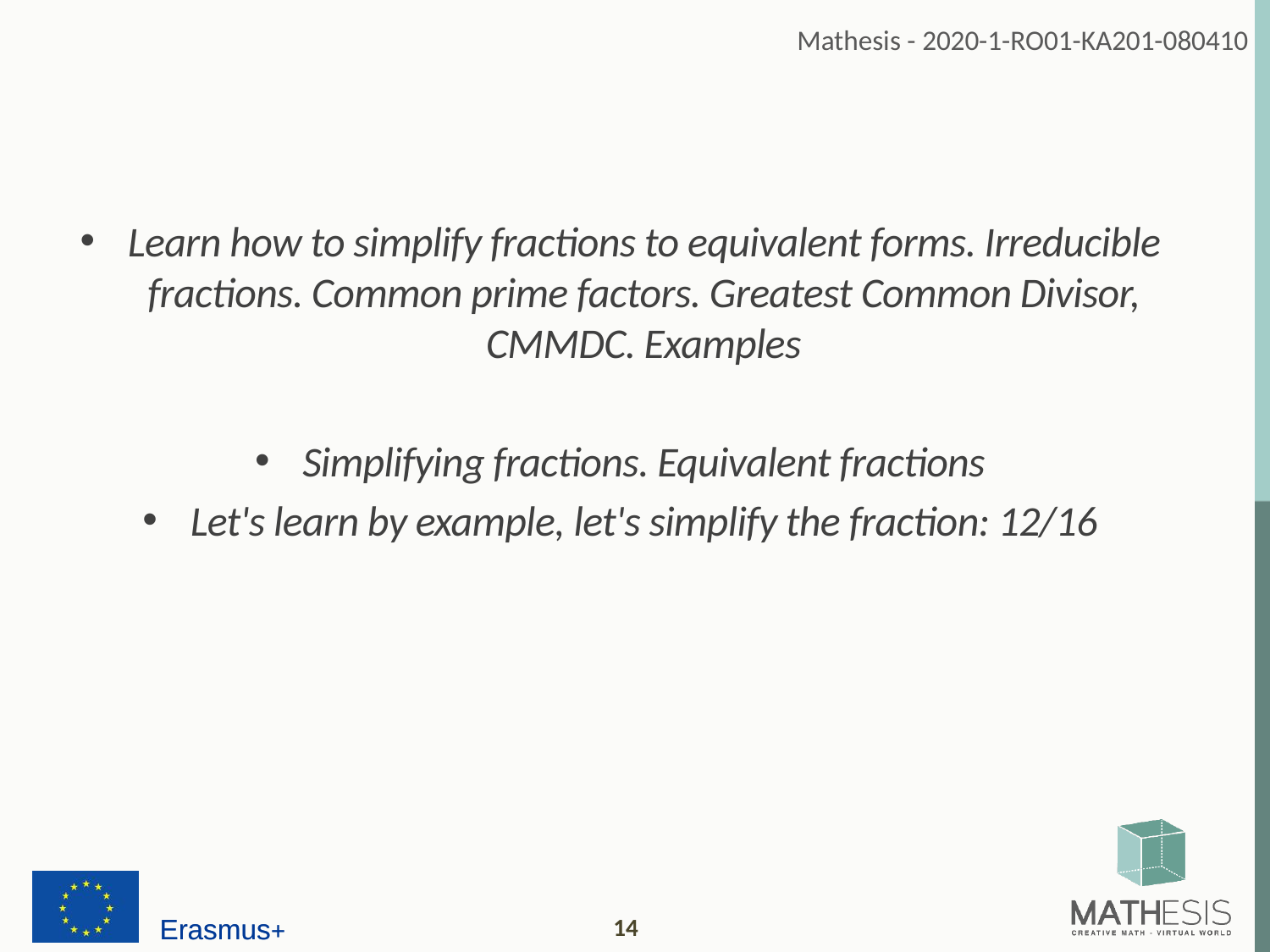

Learn how to simplify fractions to equivalent forms. Irreducible fractions. Common prime factors. Greatest Common Divisor, CMMDC. Examples

Simplifying fractions. Equivalent fractions
Let's learn by example, let's simplify the fraction: 12/16